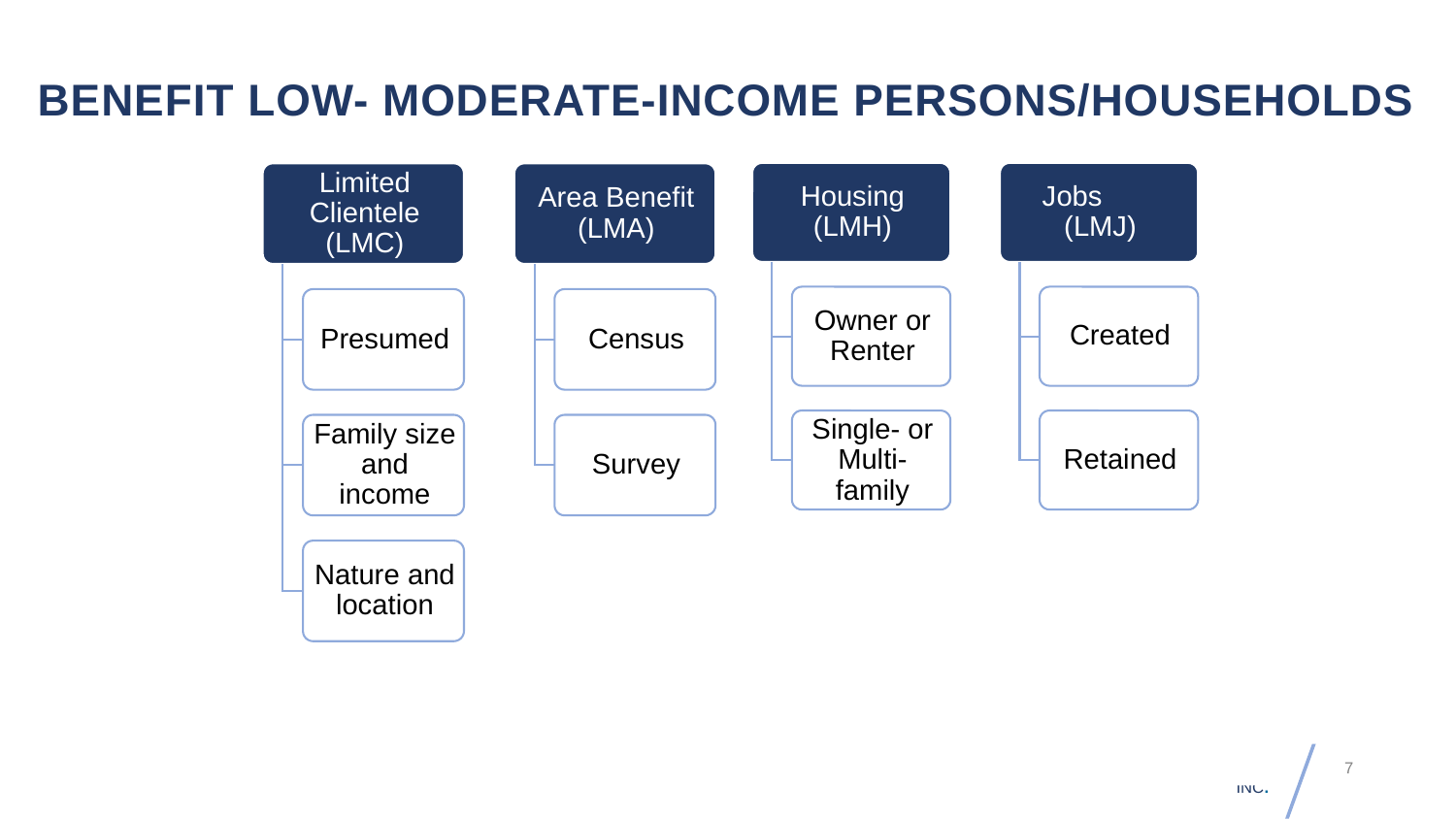

Benefit low- moderate-income persons/households
Housing (LMH)
Owner or Renter
Single- or Multi-family
Jobs        (LMJ)
Created
Retained
Limited Clientele (LMC)
Presumed
Family size and income
Nature and location
Area Benefit (LMA)
Census
Survey